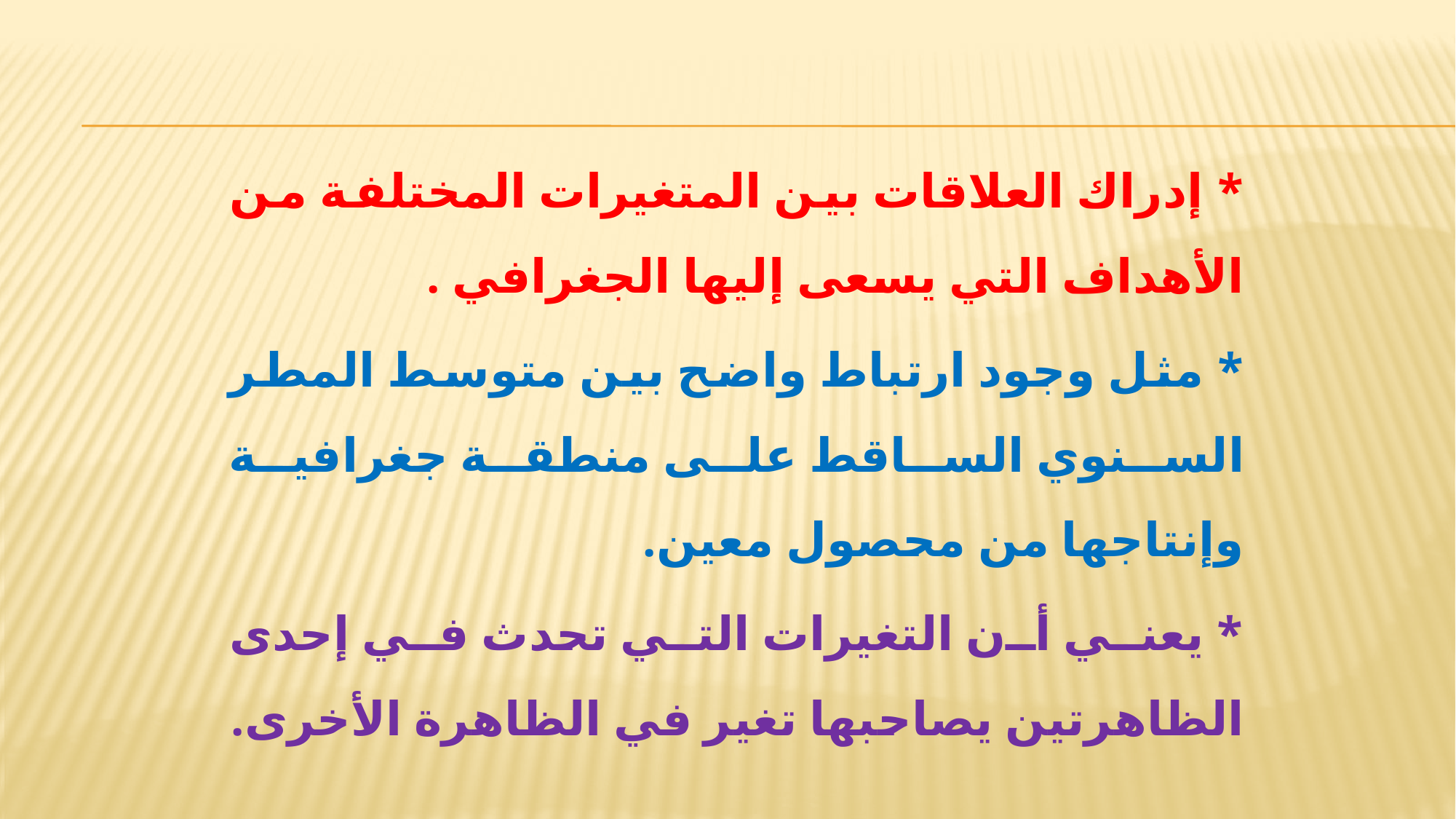

* إدراك العلاقات بين المتغيرات المختلفة من الأهداف التي يسعى إليها الجغرافي .
* مثل وجود ارتباط واضح بين متوسط المطر السنوي الساقط على منطقة جغرافية وإنتاجها من محصول معين.
* يعني أن التغيرات التي تحدث في إحدى الظاهرتين يصاحبها تغير في الظاهرة الأخرى.